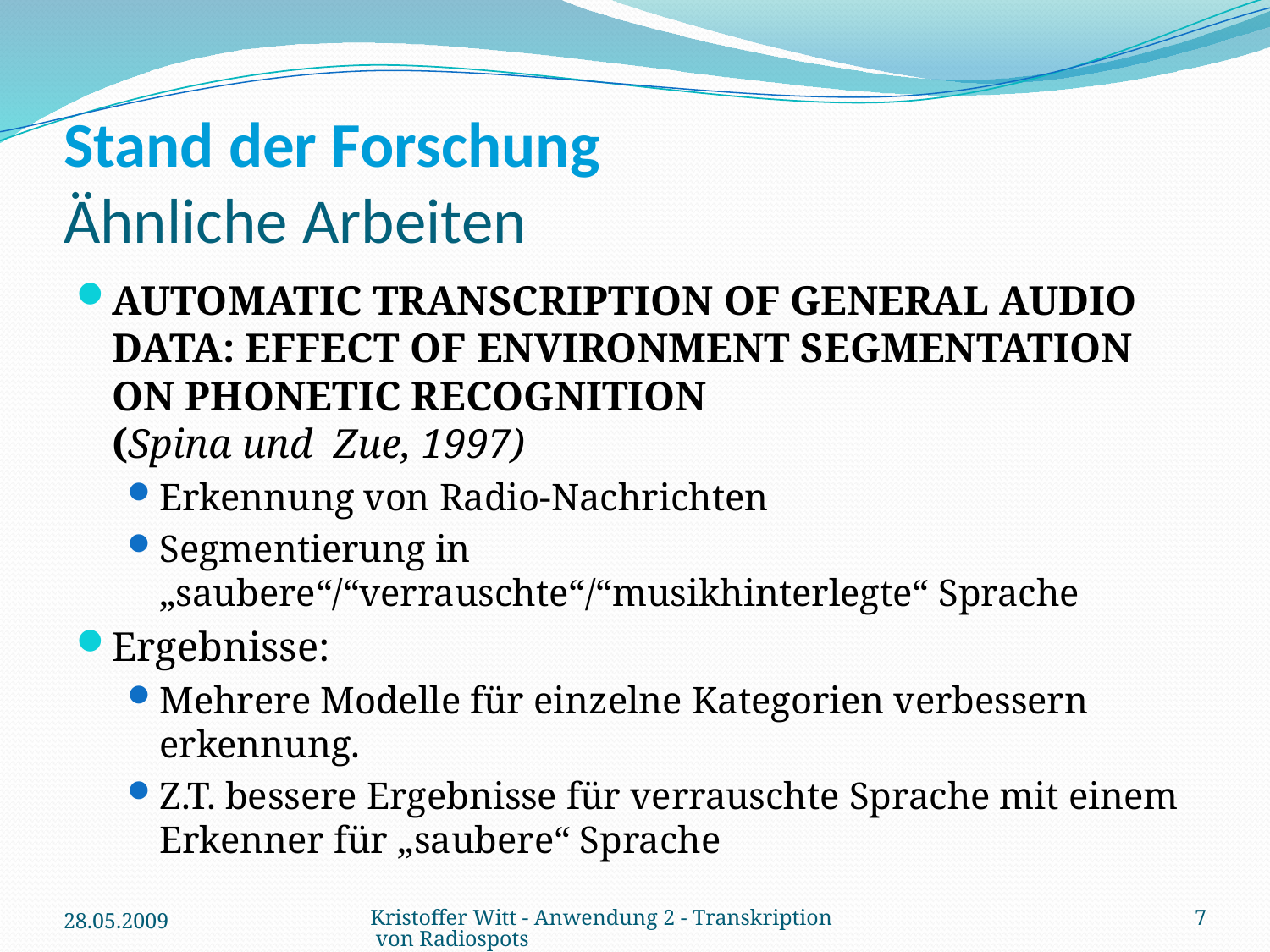

# Stand der Forschung Ähnliche Arbeiten
AUTOMATIC TRANSCRIPTION OF GENERAL AUDIO DATA: EFFECT OF ENVIRONMENT SEGMENTATION ON PHONETIC RECOGNITION
(Spina und  Zue, 1997)
Erkennung von Radio-Nachrichten
Segmentierung in „saubere“/“verrauschte“/“musikhinterlegte“ Sprache
Ergebnisse:
Mehrere Modelle für einzelne Kategorien verbessern erkennung.
Z.T. bessere Ergebnisse für verrauschte Sprache mit einem Erkenner für „saubere“ Sprache
28.05.2009
Kristoffer Witt - Anwendung 2 - Transkription von Radiospots
7